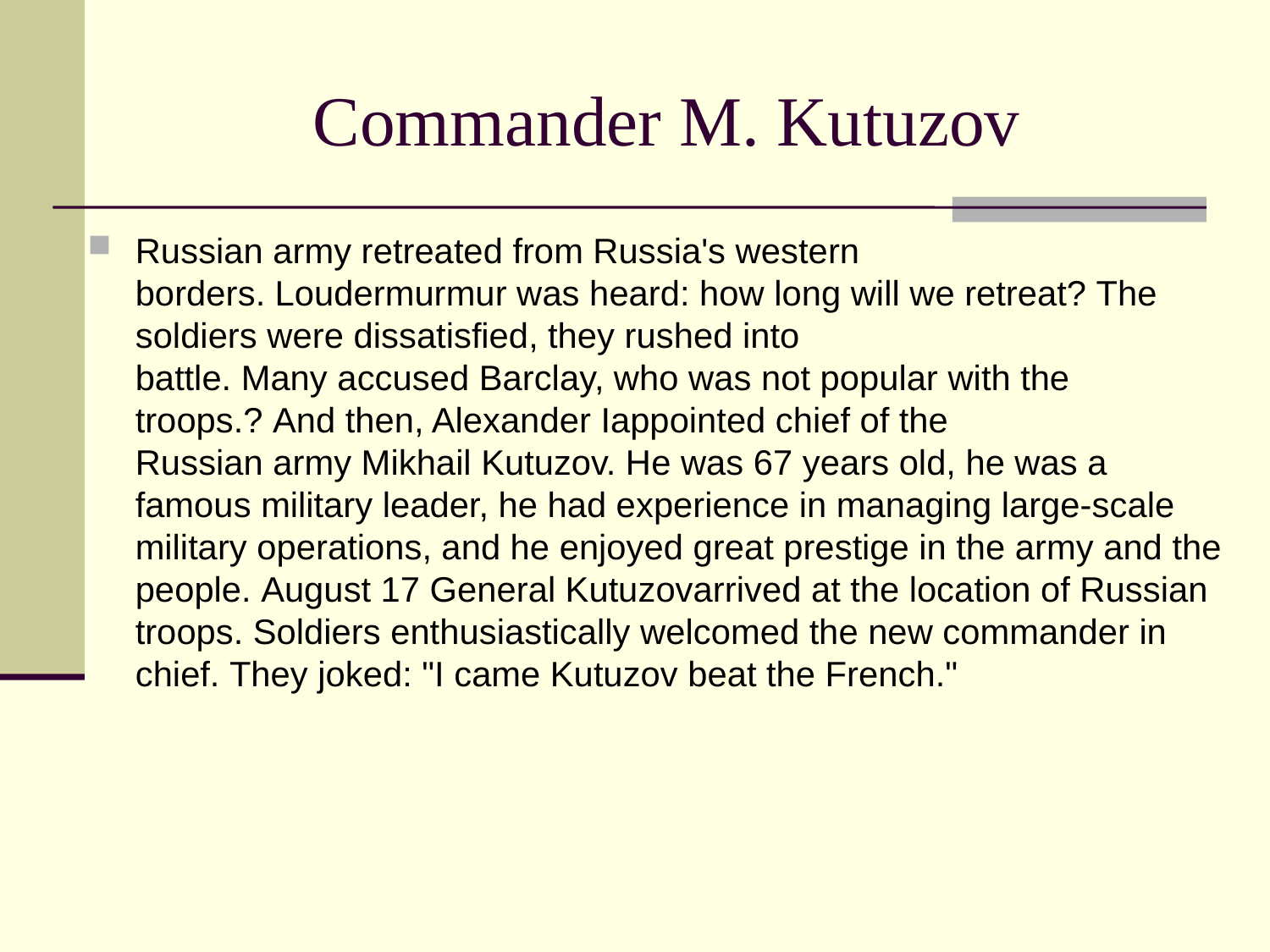

# Commander M. Kutuzov
Russian army retreated from Russia's western borders. Loudermurmur was heard: how long will we retreat? The soldiers were dissatisfied, they rushed into battle. Many accused Barclay, who was not popular with the troops.? And then, Alexander Iappointed chief of the Russian army Mikhail Kutuzov. He was 67 years old, he was a famous military leader, he had experience in managing large-scale military operations, and he enjoyed great prestige in the army and the people. August 17 General Kutuzovarrived at the location of Russian troops. Soldiers enthusiastically welcomed the new commander in chief. They joked: "I ​​came Kutuzov beat the French."